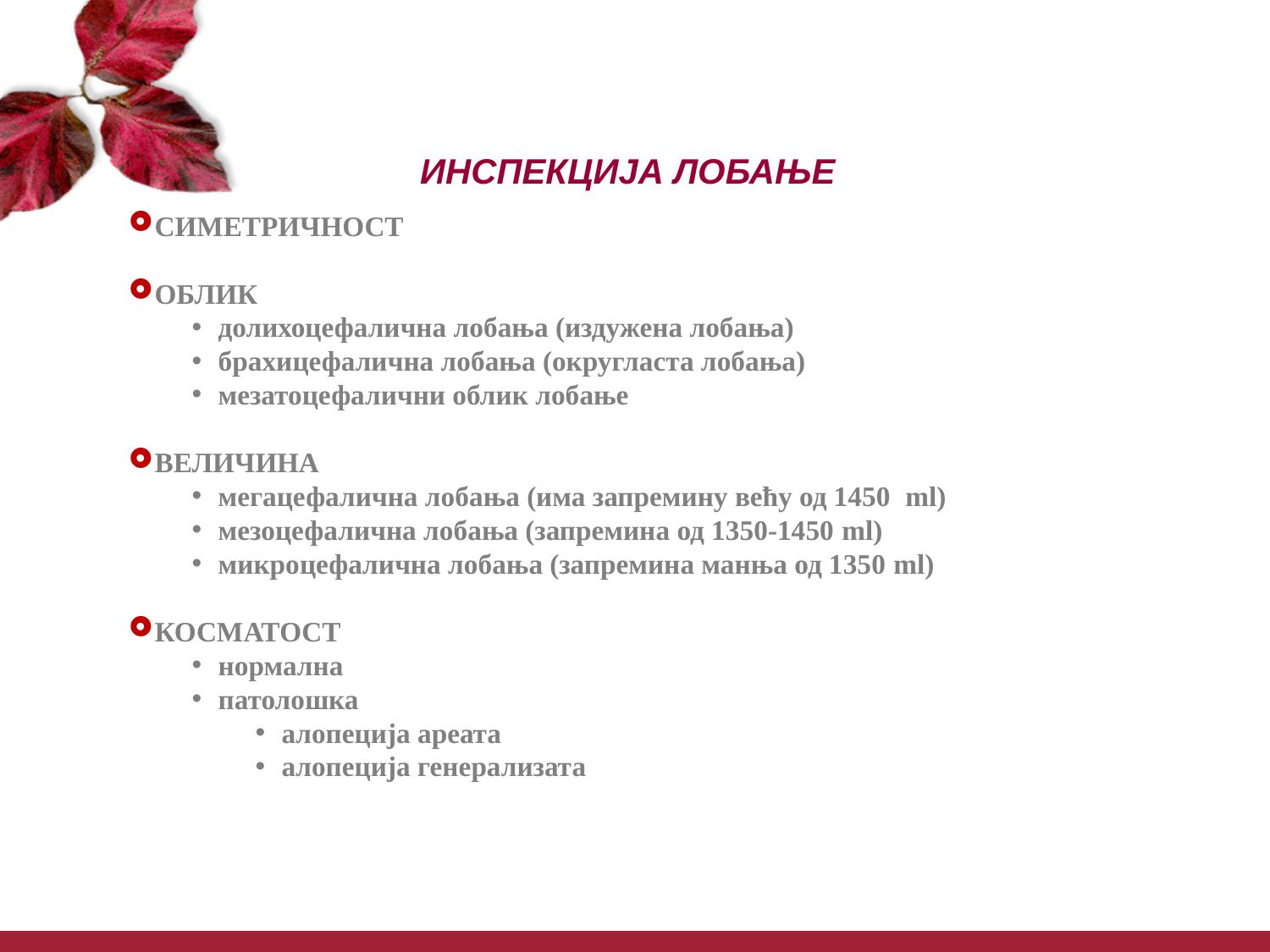

ИНСПЕКЦИЈА ЛОБАЊЕ

СИМЕТРИЧНОСТ

ОБЛИК
долихоцефалична лобања (издужена лобања)
брахицефалична лобања (округласта лобања)
мезатоцефалични облик лобање

ВЕЛИЧИНА
мегацефалична лобања (има запремину већу од 1450  ml)
мезоцефалична лобања (запремина од 1350-1450 ml)
микроцефалична лобања (запремина манња од 1350 ml)

КОСМАТОСТ
нормална
патолошка
aлопеција ареата
aлопеција генерализата